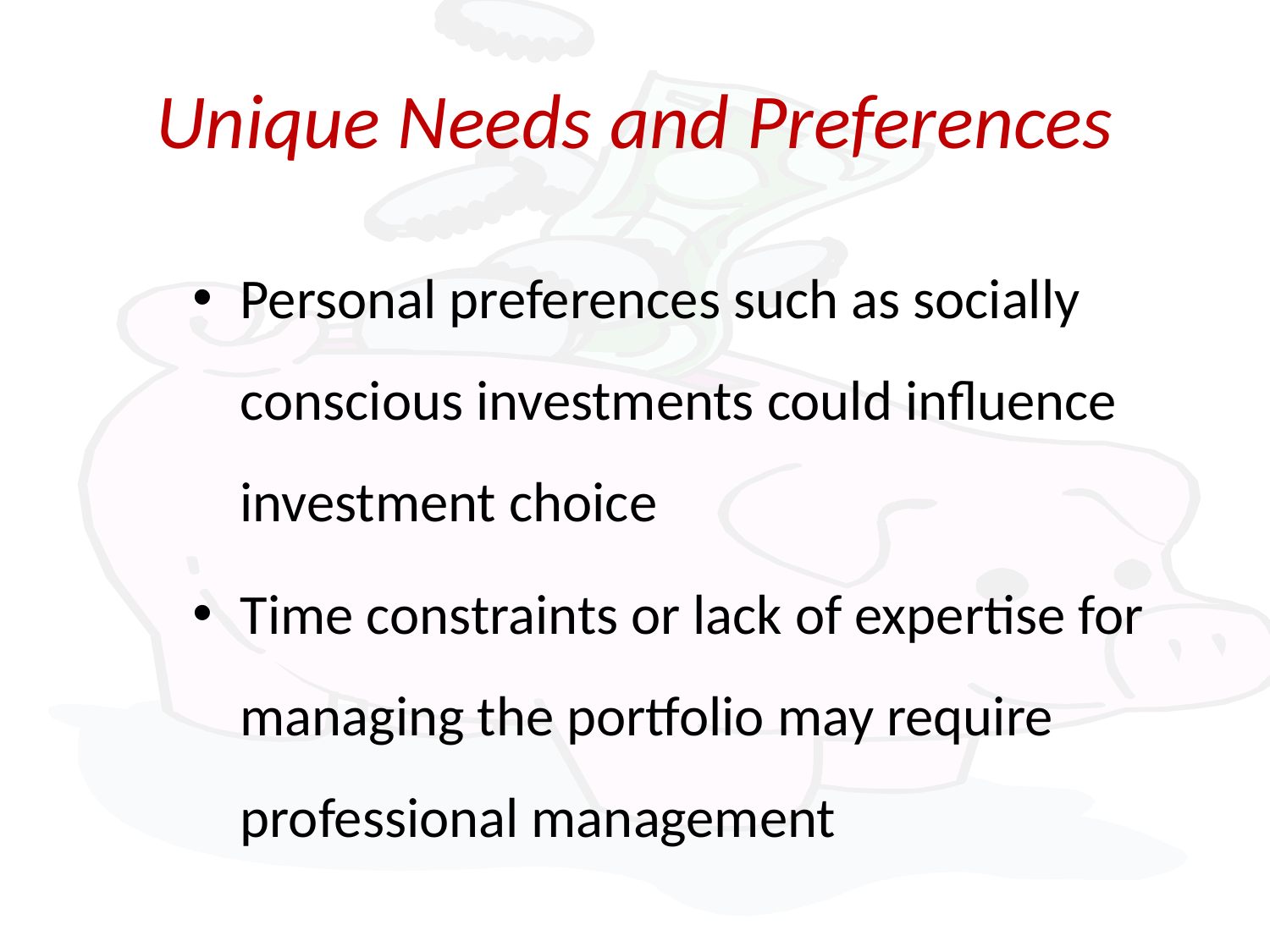

# Unique Needs and Preferences
Personal preferences such as socially conscious investments could influence investment choice
Time constraints or lack of expertise for managing the portfolio may require professional management